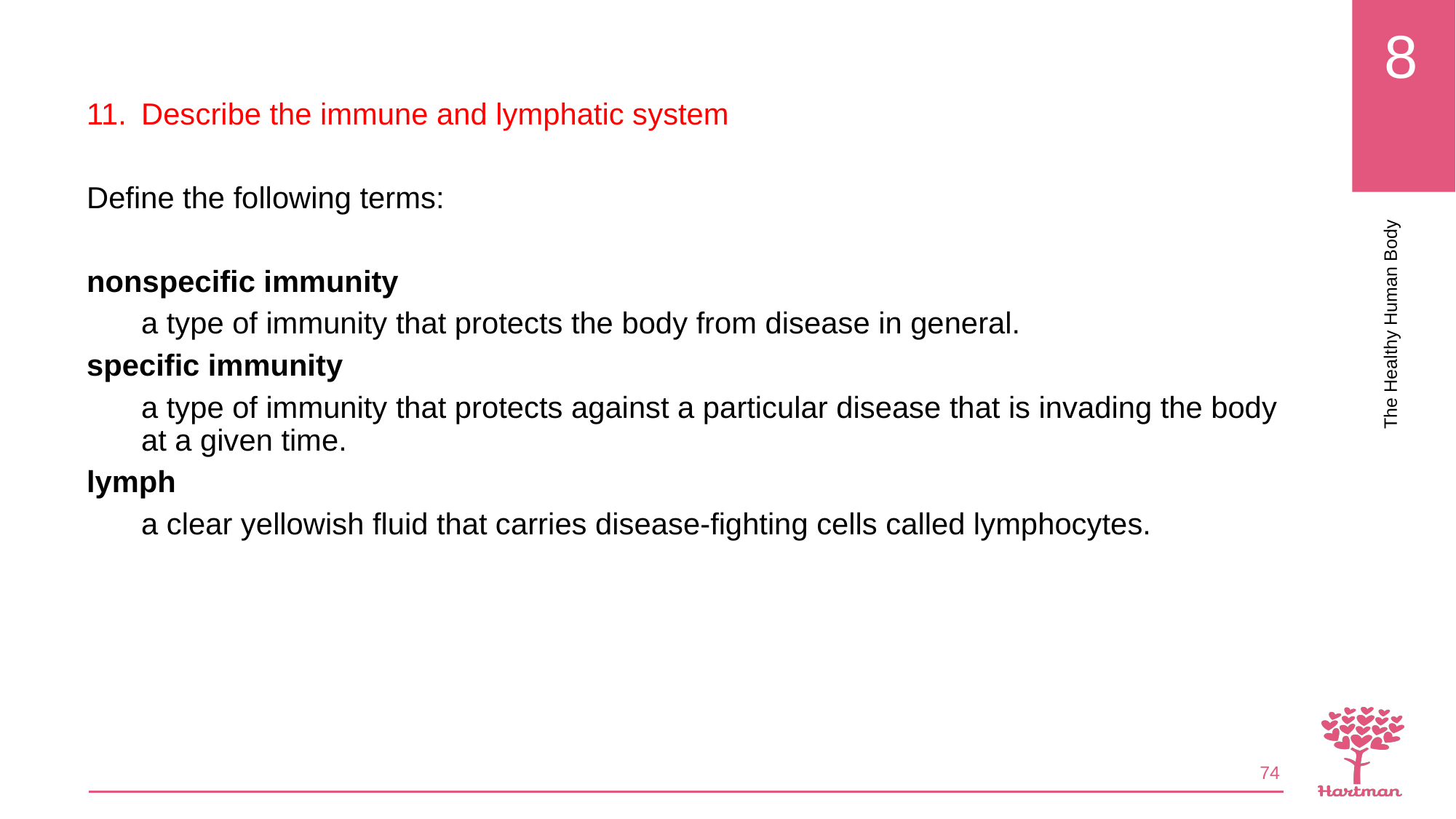

Describe the immune and lymphatic system

Define the following terms:

nonspecific immunity
a type of immunity that protects the body from disease in general.
specific immunity
a type of immunity that protects against a particular disease that is invading the body at a given time.
lymph
a clear yellowish fluid that carries disease-fighting cells called lymphocytes.

74